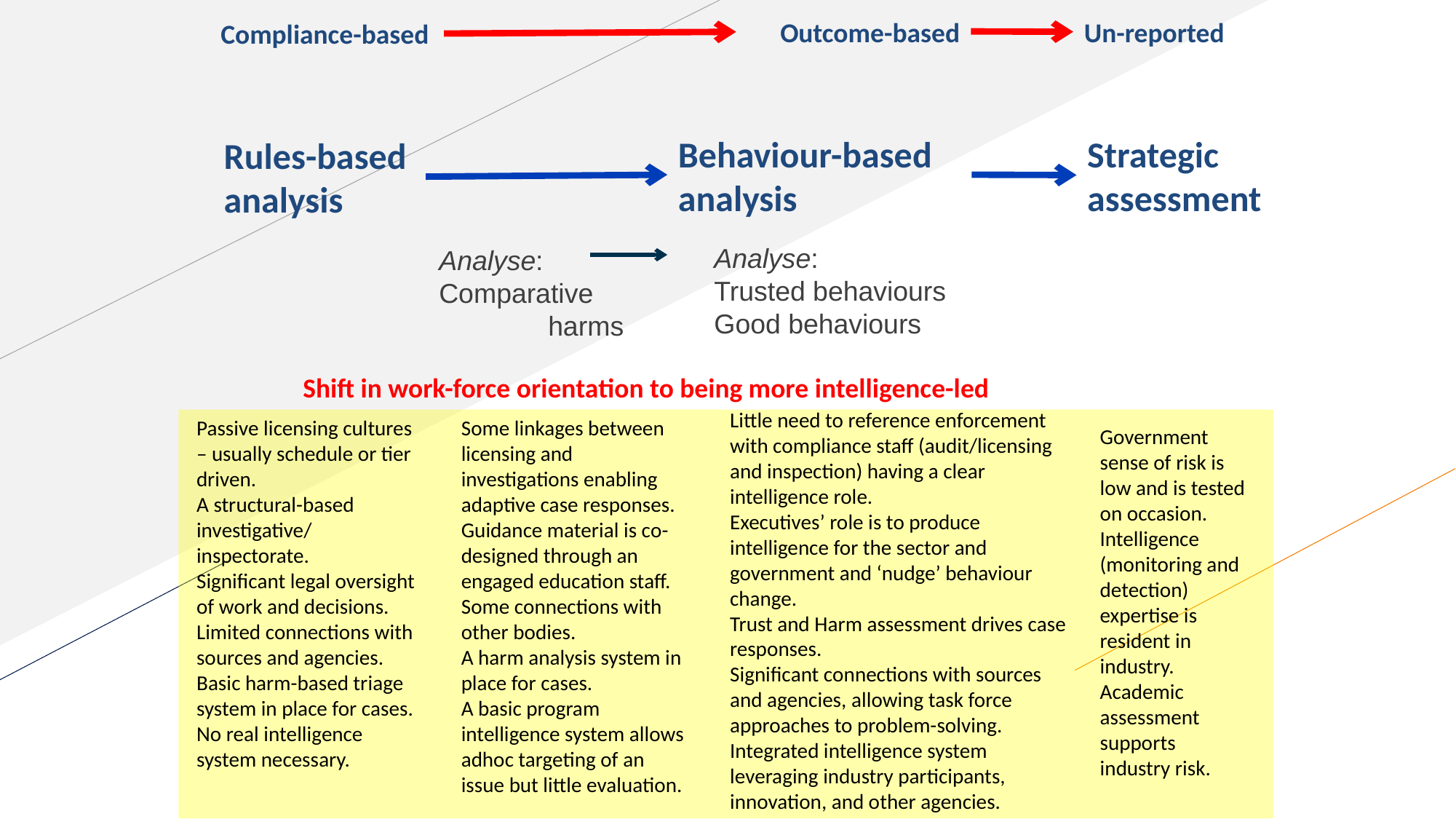

Outcome-based
Un-reported
Compliance-based
Behaviour-based
analysis
Strategic
assessment
Rules-based
analysis
Analyse:
Trusted behaviours
Good behaviours
Analyse:
Comparative
	harms
Shift in work-force orientation to being more intelligence-led
Little need to reference enforcement with compliance staff (audit/licensing and inspection) having a clear intelligence role.
Executives’ role is to produce intelligence for the sector and government and ‘nudge’ behaviour change.
Trust and Harm assessment drives case responses.
Significant connections with sources and agencies, allowing task force approaches to problem-solving.
Integrated intelligence system leveraging industry participants, innovation, and other agencies.
Passive licensing cultures – usually schedule or tier driven.
A structural-based investigative/ inspectorate.
Significant legal oversight of work and decisions.
Limited connections with sources and agencies.
Basic harm-based triage system in place for cases.
No real intelligence system necessary.
Some linkages between licensing and investigations enabling adaptive case responses.
Guidance material is co-designed through an engaged education staff.
Some connections with other bodies.
A harm analysis system in place for cases.
A basic program intelligence system allows adhoc targeting of an issue but little evaluation.

Government sense of risk is low and is tested on occasion. Intelligence (monitoring and detection) expertise is resident in industry.
Academic assessment supports industry risk.